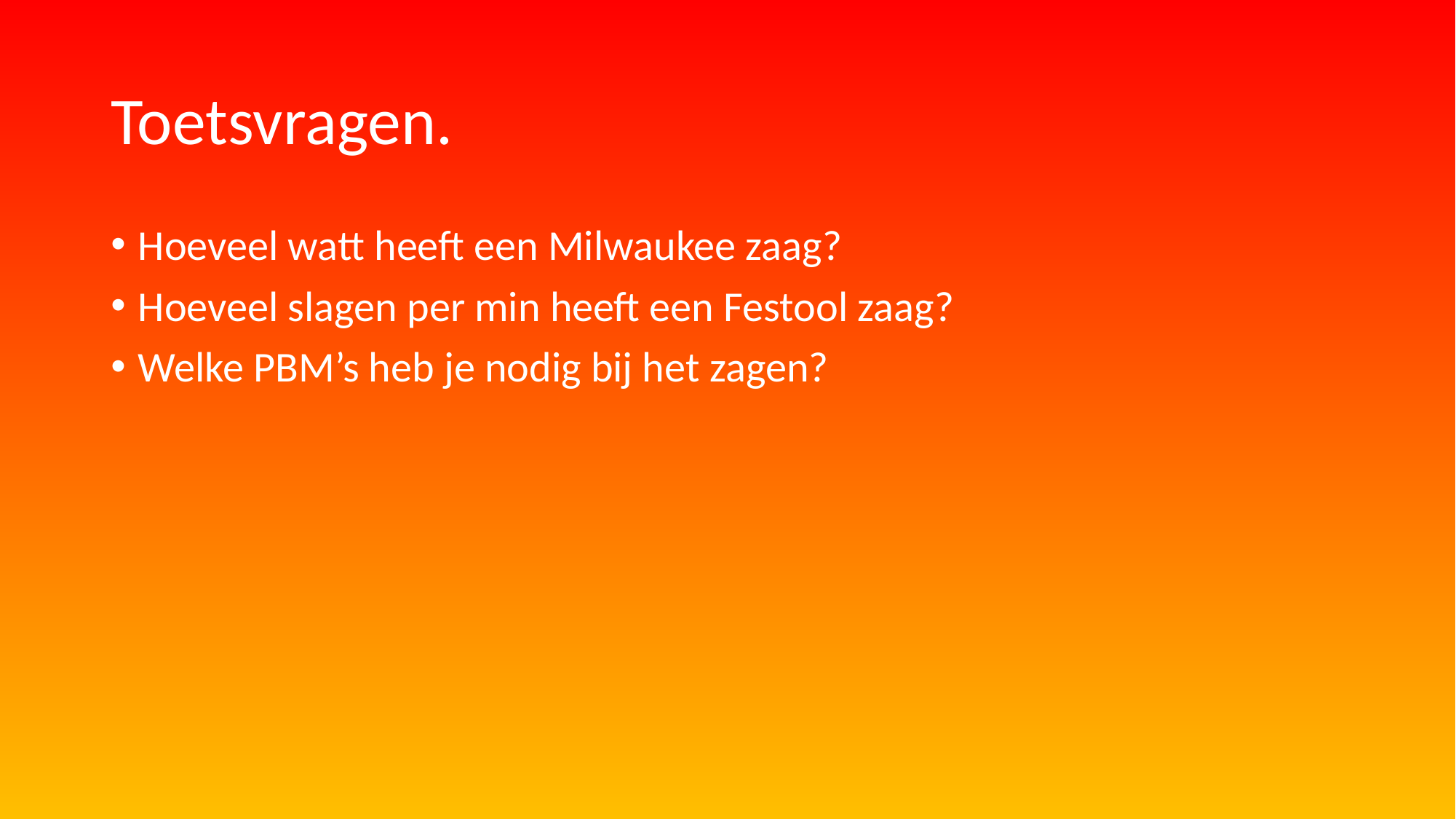

# Toetsvragen.
Hoeveel watt heeft een Milwaukee zaag?
Hoeveel slagen per min heeft een Festool zaag?
Welke PBM’s heb je nodig bij het zagen?